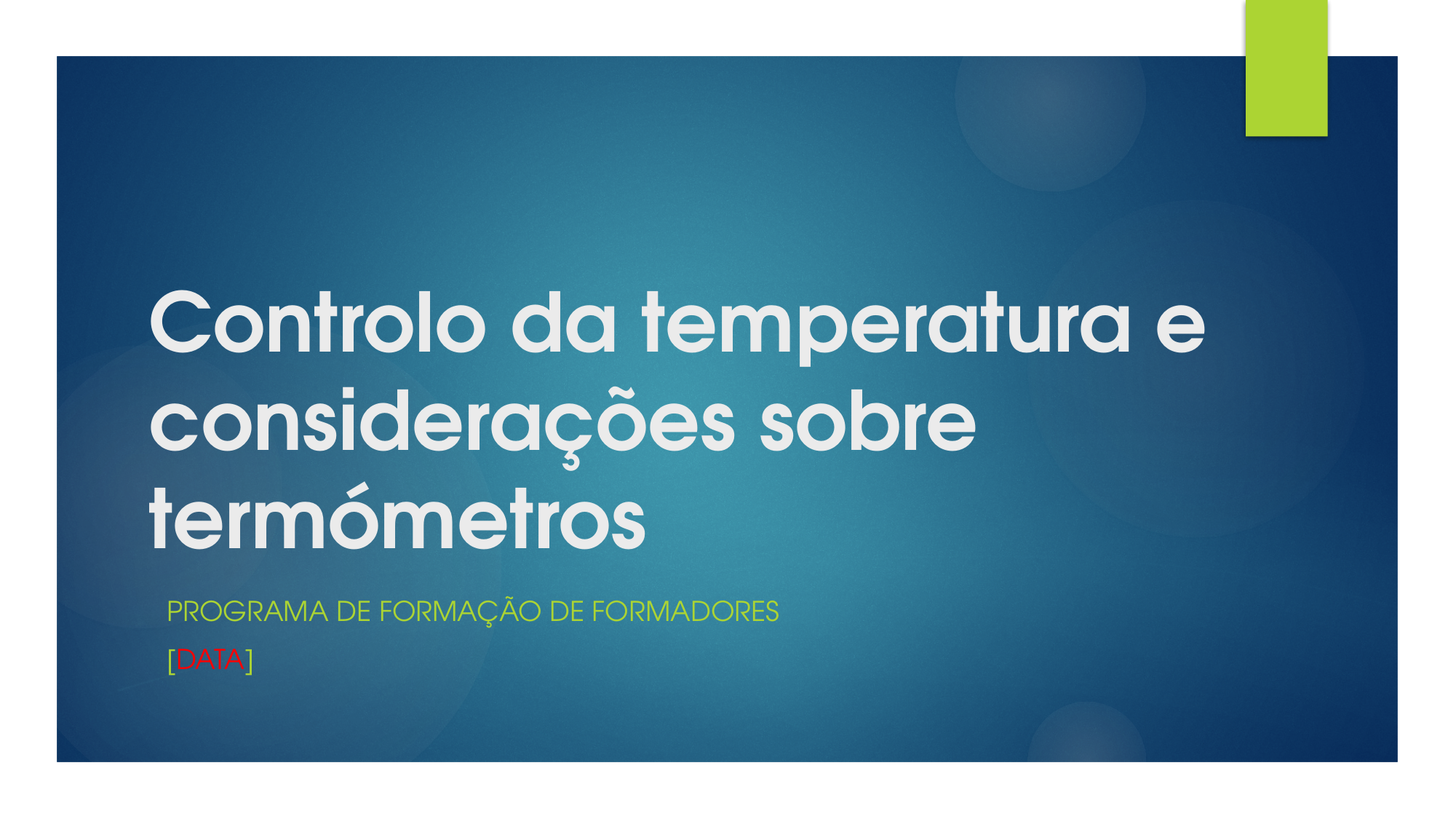

# Controlo da temperatura e considerações sobre termómetros

PROGRAMA DE FORMAÇÃO DE FORMADORES
[Data]